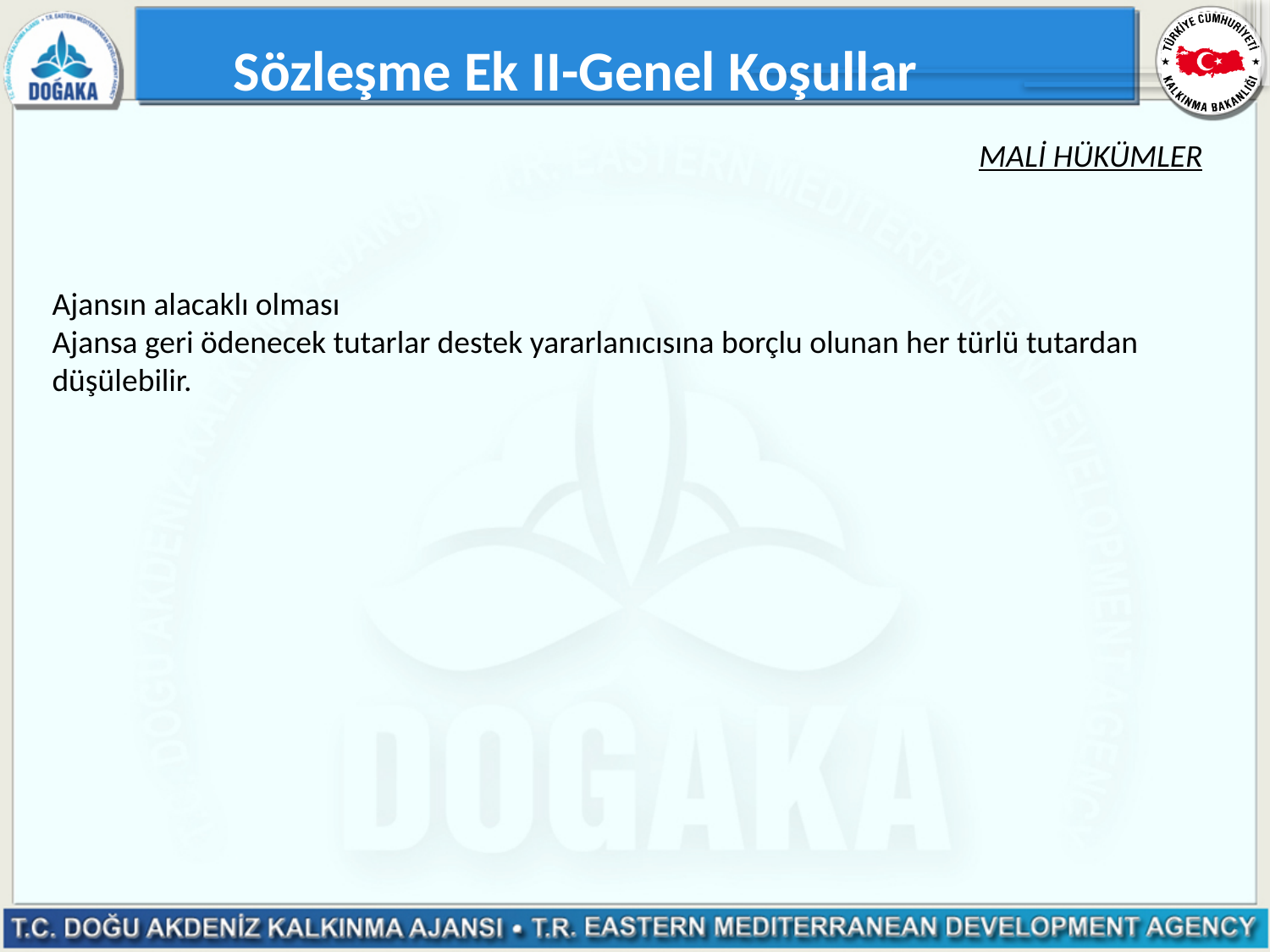

Sözleşme Ek II-Genel Koşullar
MALİ HÜKÜMLER
# MADDE 18 - İSTİRDAT (GERİ ALMA)
Ajansın alacaklı olması
Ajansa geri ödenecek tutarlar destek yararlanıcısına borçlu olunan her türlü tutardan düşülebilir.